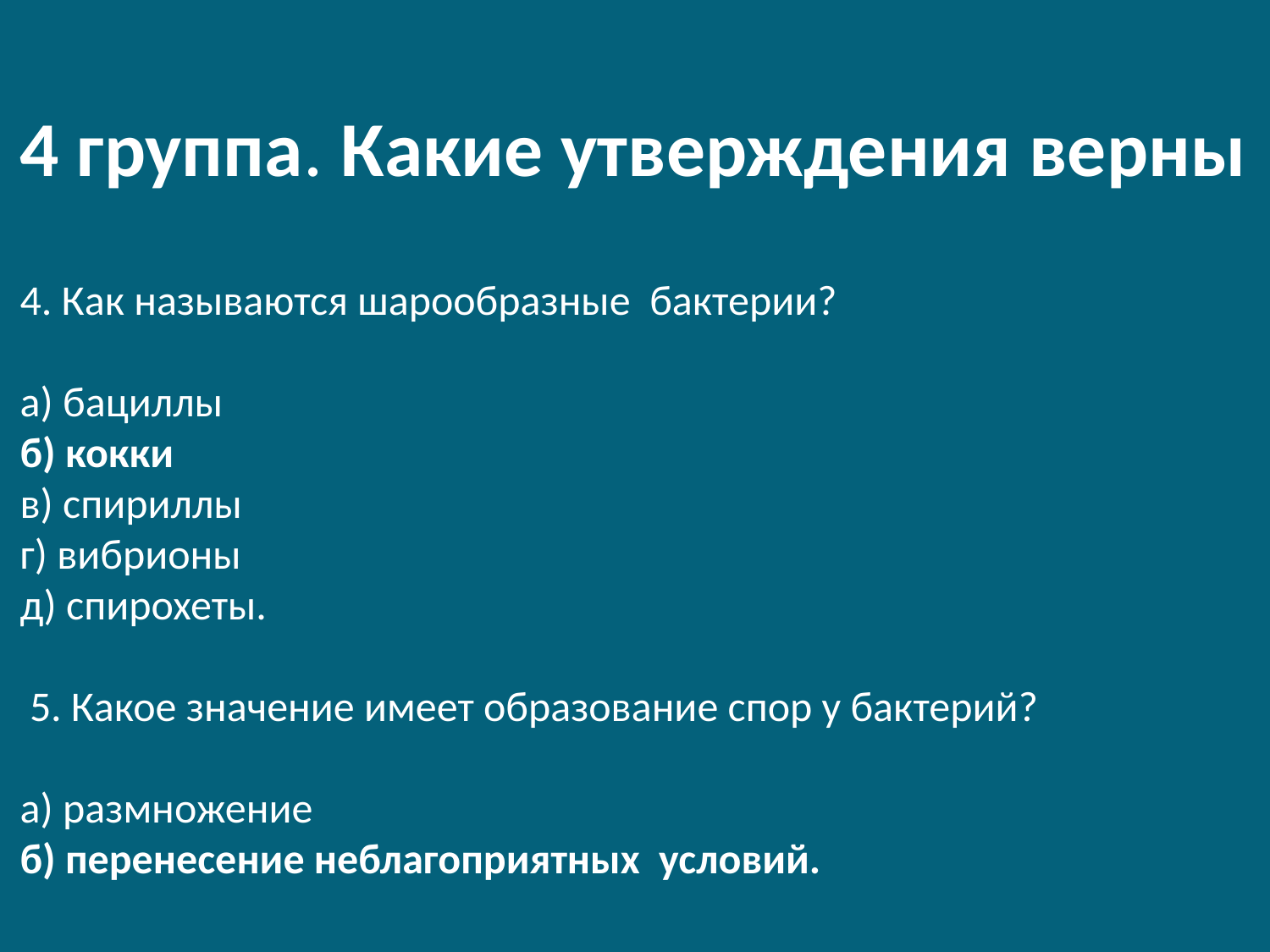

4 группа. Какие утверждения верны

4. Как называются шарообразные  бактерии?

а) бациллы
б) кокки
в) спириллы
г) вибрионы
д) спирохеты.

 5. Какое значение имеет образование спор у бактерий?

а) размножение
б) перенесение неблагоприятных  условий.